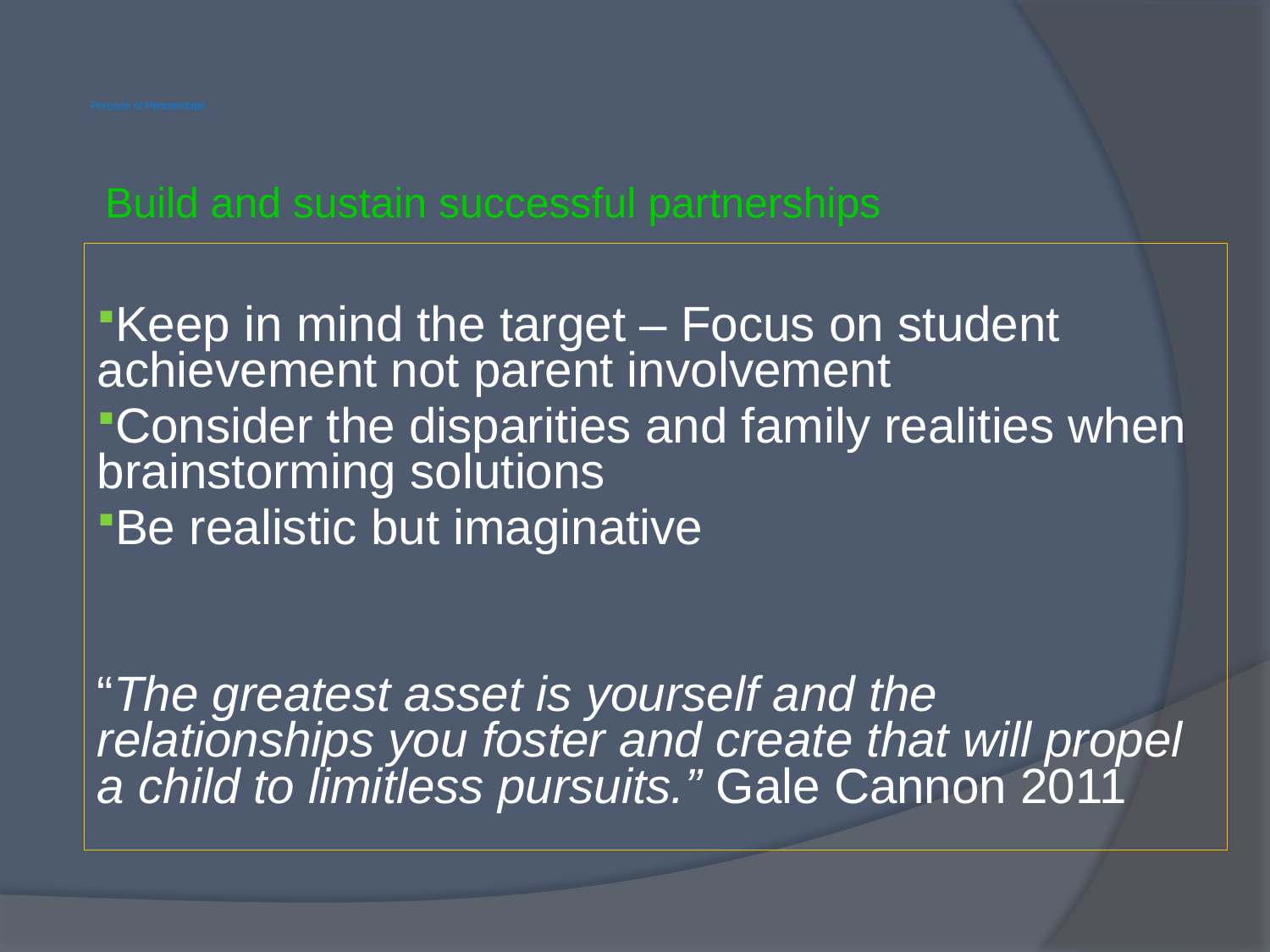

# Purpose of Partnerships
Build and sustain successful partnerships

Keep in mind the target – Focus on student achievement not parent involvement
Consider the disparities and family realities when brainstorming solutions
Be realistic but imaginative

“The greatest asset is yourself and the relationships you foster and create that will propel a child to limitless pursuits.” Gale Cannon 2011